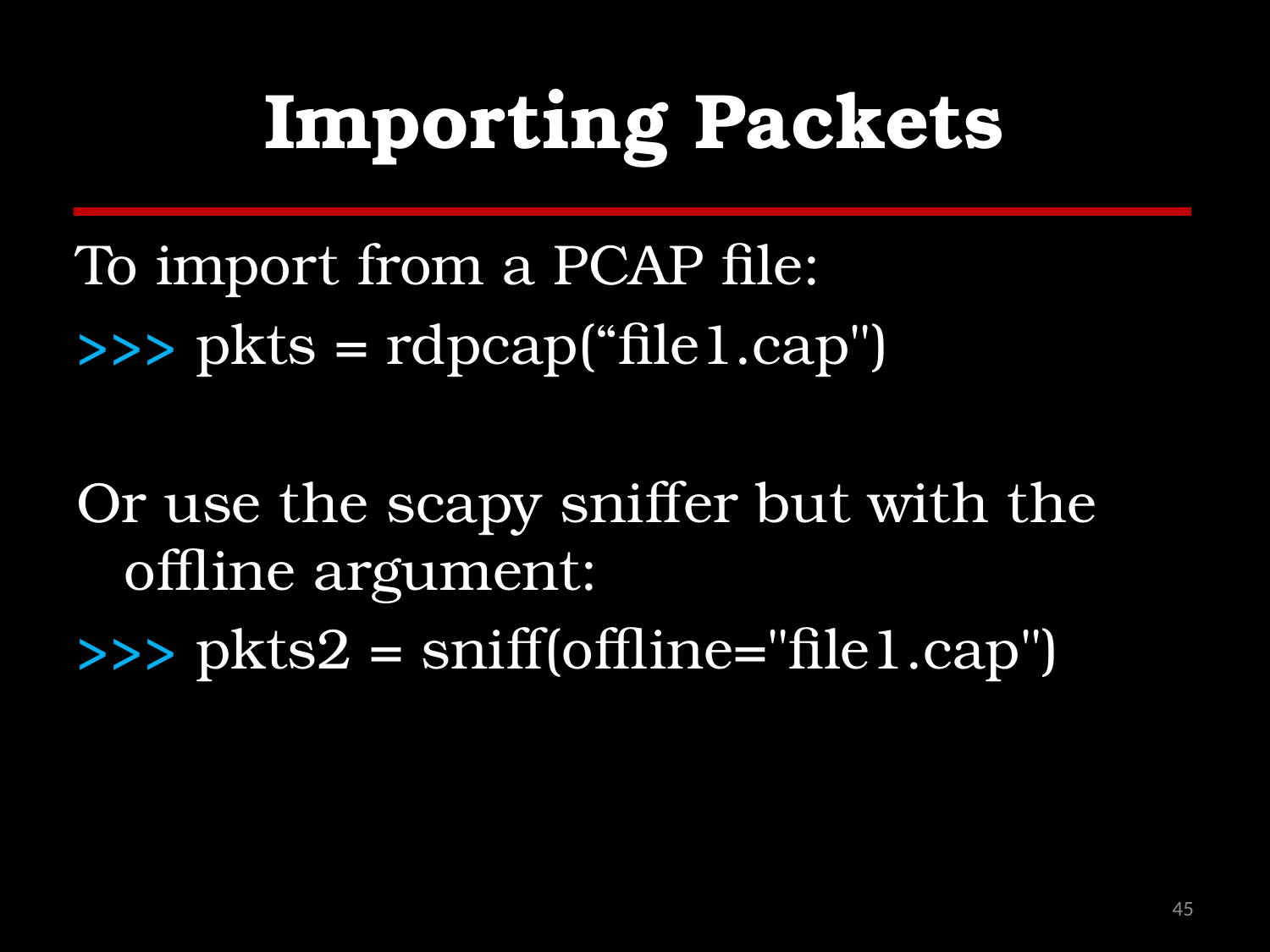

# Importing Packets
To import from a PCAP file:
>>> pkts = rdpcap(“file1.cap")

Or use the scapy sniffer but with the offline argument:
>>> pkts2 = sniff(offline="file1.cap")
45